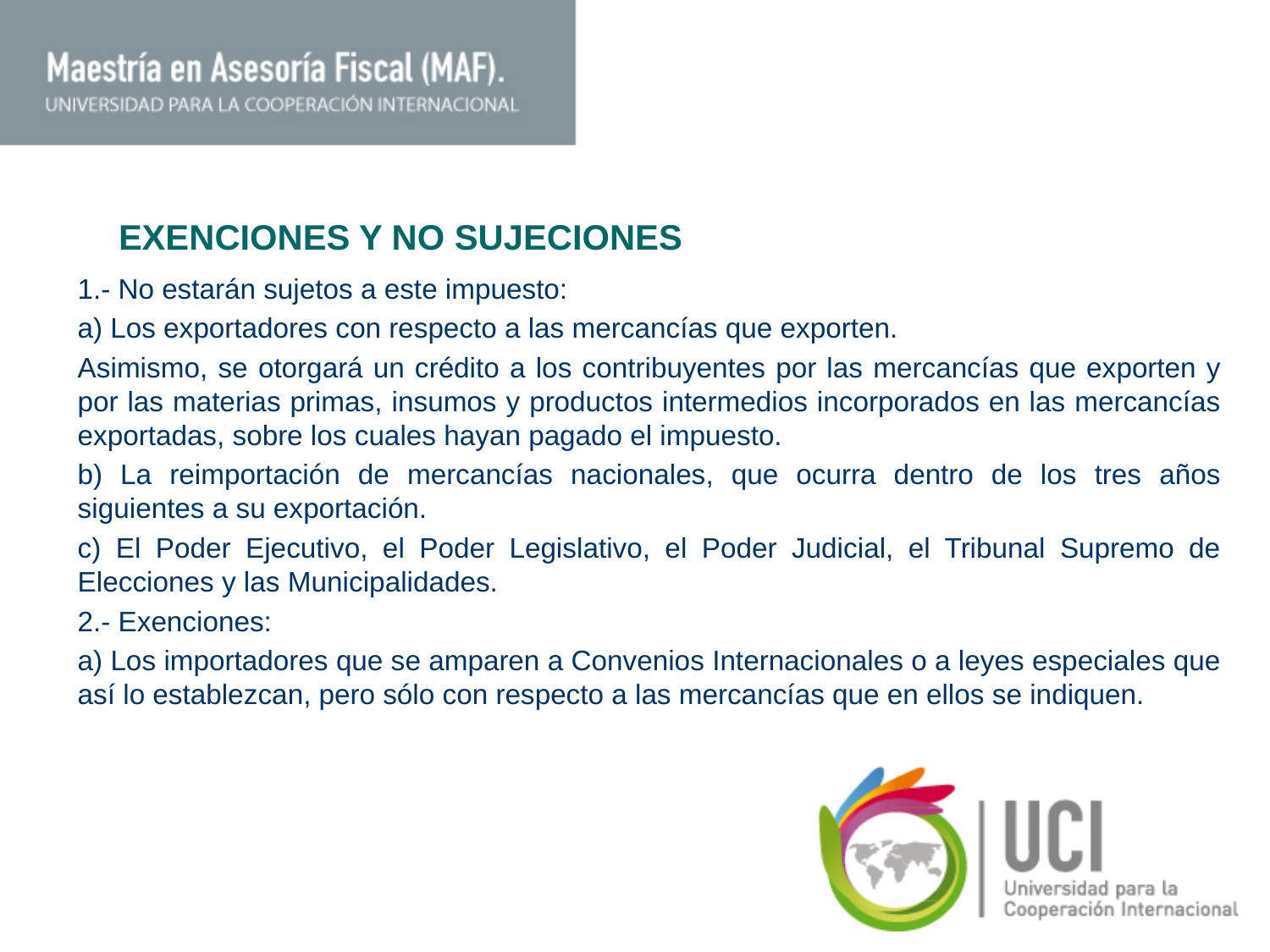

# EXENCIONES Y NO SUJECIONES
1.- No estarán sujetos a este impuesto:
a) Los exportadores con respecto a las mercancías que exporten.
Asimismo, se otorgará un crédito a los contribuyentes por las mercancías que exporten y por las materias primas, insumos y productos intermedios incorporados en las mercancías exportadas, sobre los cuales hayan pagado el impuesto.
b) La reimportación de mercancías nacionales, que ocurra dentro de los tres años siguientes a su exportación.
c) El Poder Ejecutivo, el Poder Legislativo, el Poder Judicial, el Tribunal Supremo de Elecciones y las Municipalidades.
2.- Exenciones:
a) Los importadores que se amparen a Convenios Internacionales o a leyes especiales que así lo establezcan, pero sólo con respecto a las mercancías que en ellos se indiquen.
18